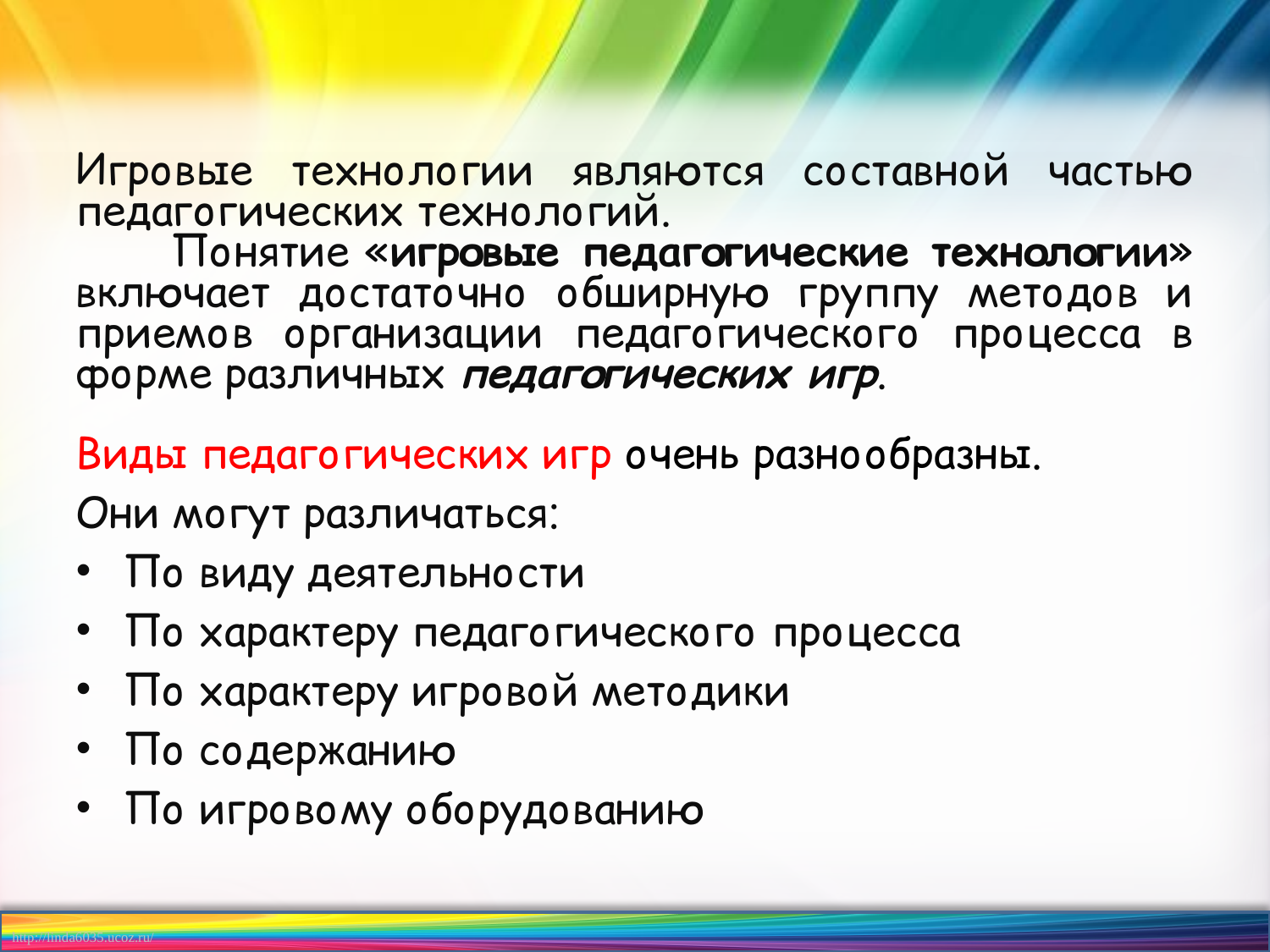

Игровые технологии являются составной частью педагогических технологий.
      Понятие «игровые педагогические технологии» включает достаточно обширную группу методов и приемов организации педагогического процесса в форме различных педагогических игр.

Виды педагогических игр очень разнообразны.
Они могут различаться:
По виду деятельности
По характеру педагогического процесса
По характеру игровой методики
По содержанию
По игровому оборудованию